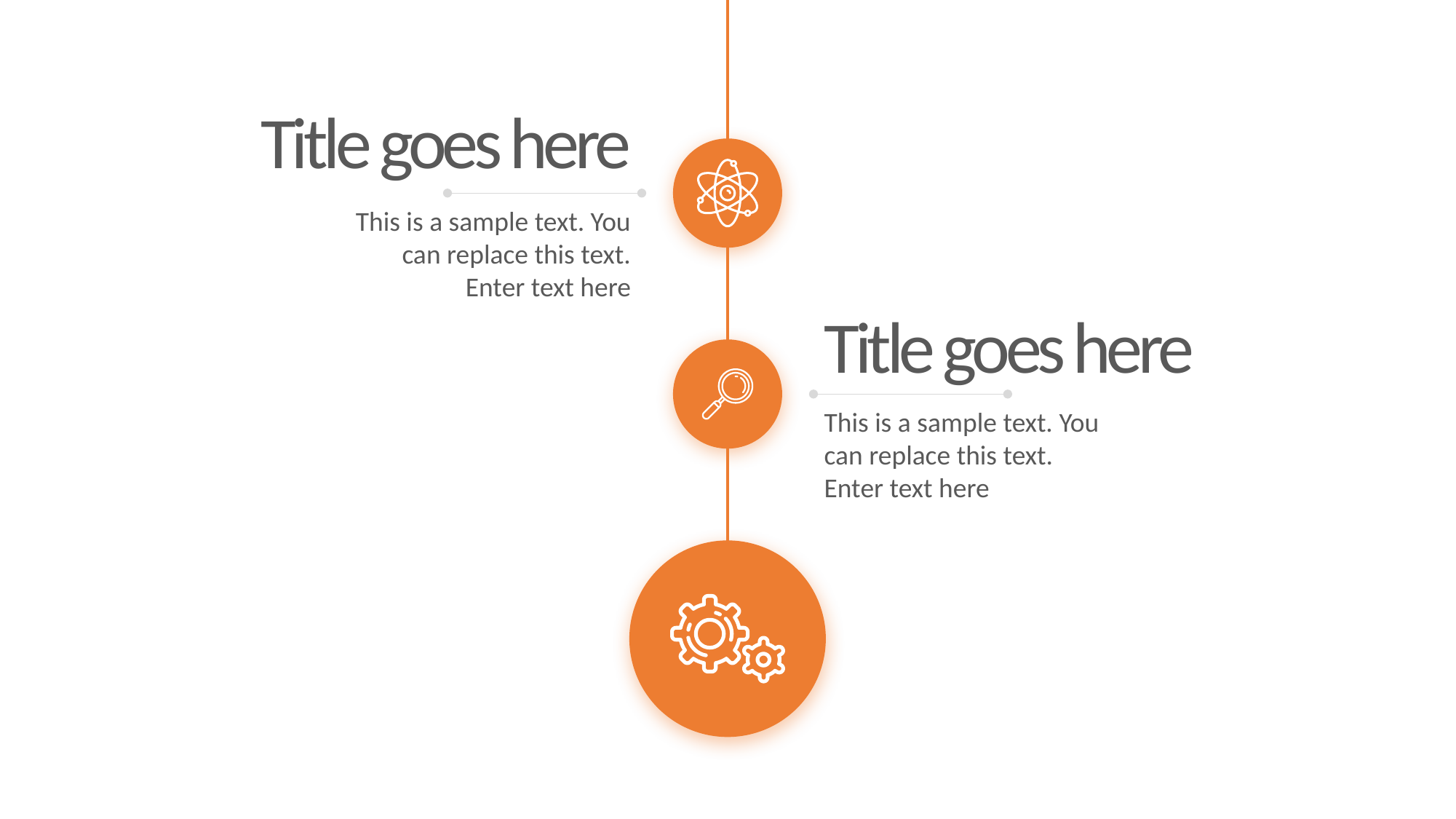

Title goes here
This is a sample text. You can replace this text. Enter text here

Title goes here
This is a sample text. You can replace this text. Enter text here